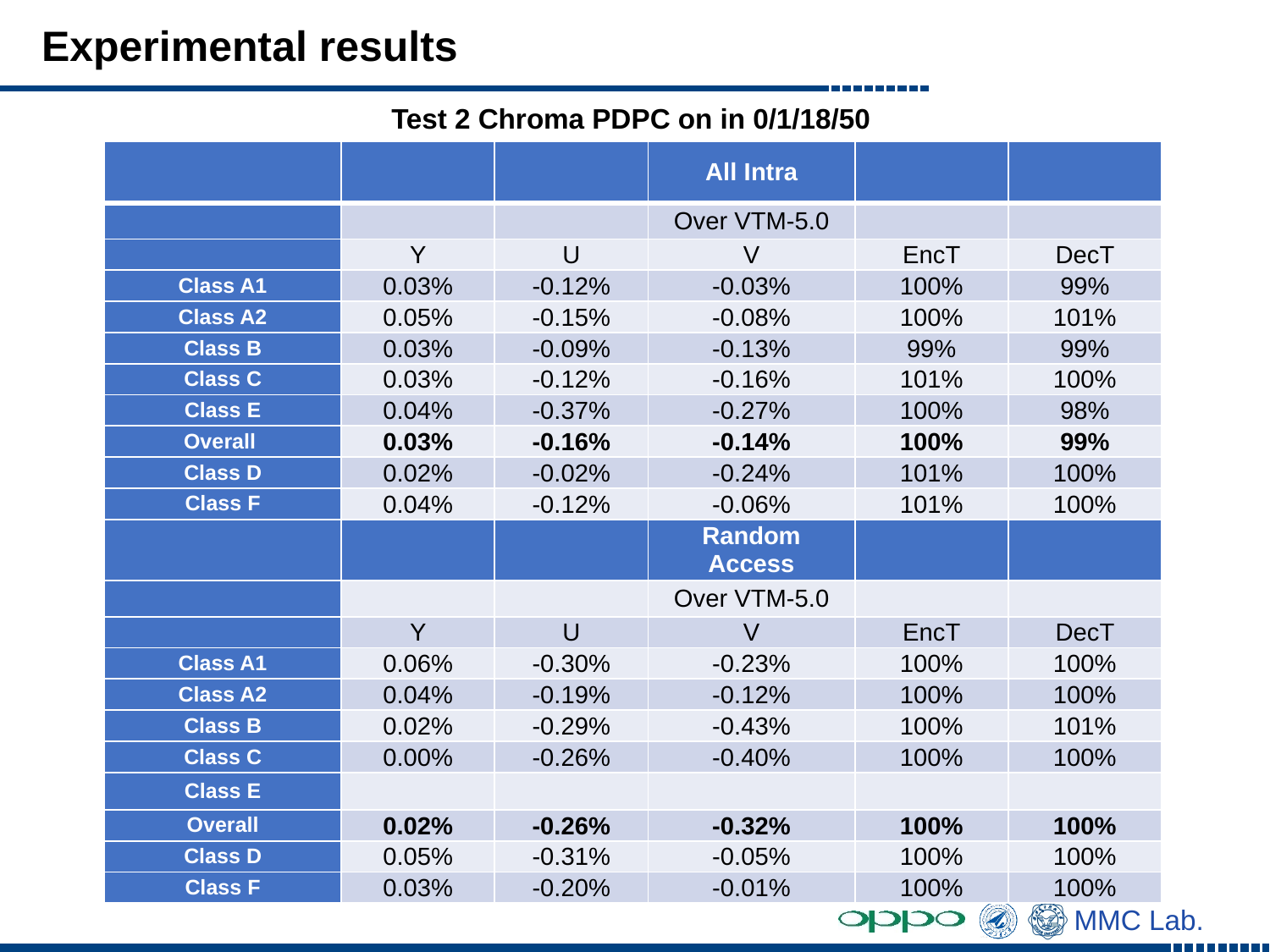

# Experimental results
Test 2 Chroma PDPC on in 0/1/18/50
|  |  |  | All Intra |  |  |
| --- | --- | --- | --- | --- | --- |
|  |  |  | Over VTM-5.0 |  |  |
|  | Y | U | V | EncT | DecT |
| Class A1 | 0.03% | -0.12% | -0.03% | 100% | 99% |
| Class A2 | 0.05% | -0.15% | -0.08% | 100% | 101% |
| Class B | 0.03% | -0.09% | -0.13% | 99% | 99% |
| Class C | 0.03% | -0.12% | -0.16% | 101% | 100% |
| Class E | 0.04% | -0.37% | -0.27% | 100% | 98% |
| Overall | 0.03% | -0.16% | -0.14% | 100% | 99% |
| Class D | 0.02% | -0.02% | -0.24% | 101% | 100% |
| Class F | 0.04% | -0.12% | -0.06% | 101% | 100% |
|  |  |  | Random Access |  |  |
|  |  |  | Over VTM-5.0 |  |  |
|  | Y | U | V | EncT | DecT |
| Class A1 | 0.06% | -0.30% | -0.23% | 100% | 100% |
| Class A2 | 0.04% | -0.19% | -0.12% | 100% | 100% |
| Class B | 0.02% | -0.29% | -0.43% | 100% | 101% |
| Class C | 0.00% | -0.26% | -0.40% | 100% | 100% |
| Class E |  |  |  |  |  |
| Overall | 0.02% | -0.26% | -0.32% | 100% | 100% |
| Class D | 0.05% | -0.31% | -0.05% | 100% | 100% |
| Class F | 0.03% | -0.20% | -0.01% | 100% | 100% |